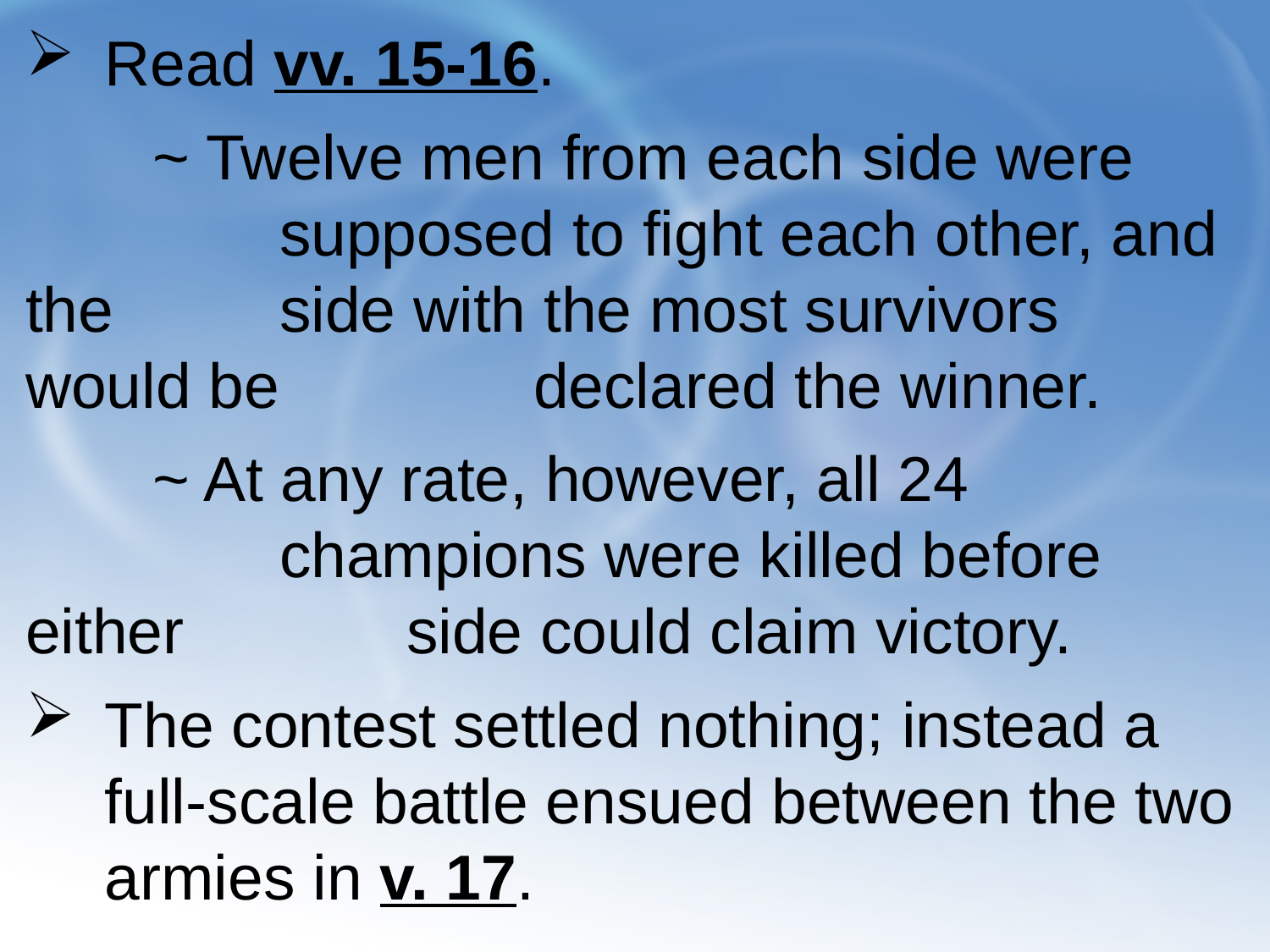

Read vv. 15-16.
	~ Twelve men from each side were 			supposed to fight each other, and the 		side with the most survivors would be 		declared the winner.
	~ At any rate, however, all 24 				champions were killed before either 		side could claim victory.
The contest settled nothing; instead a full-scale battle ensued between the two armies in v. 17.